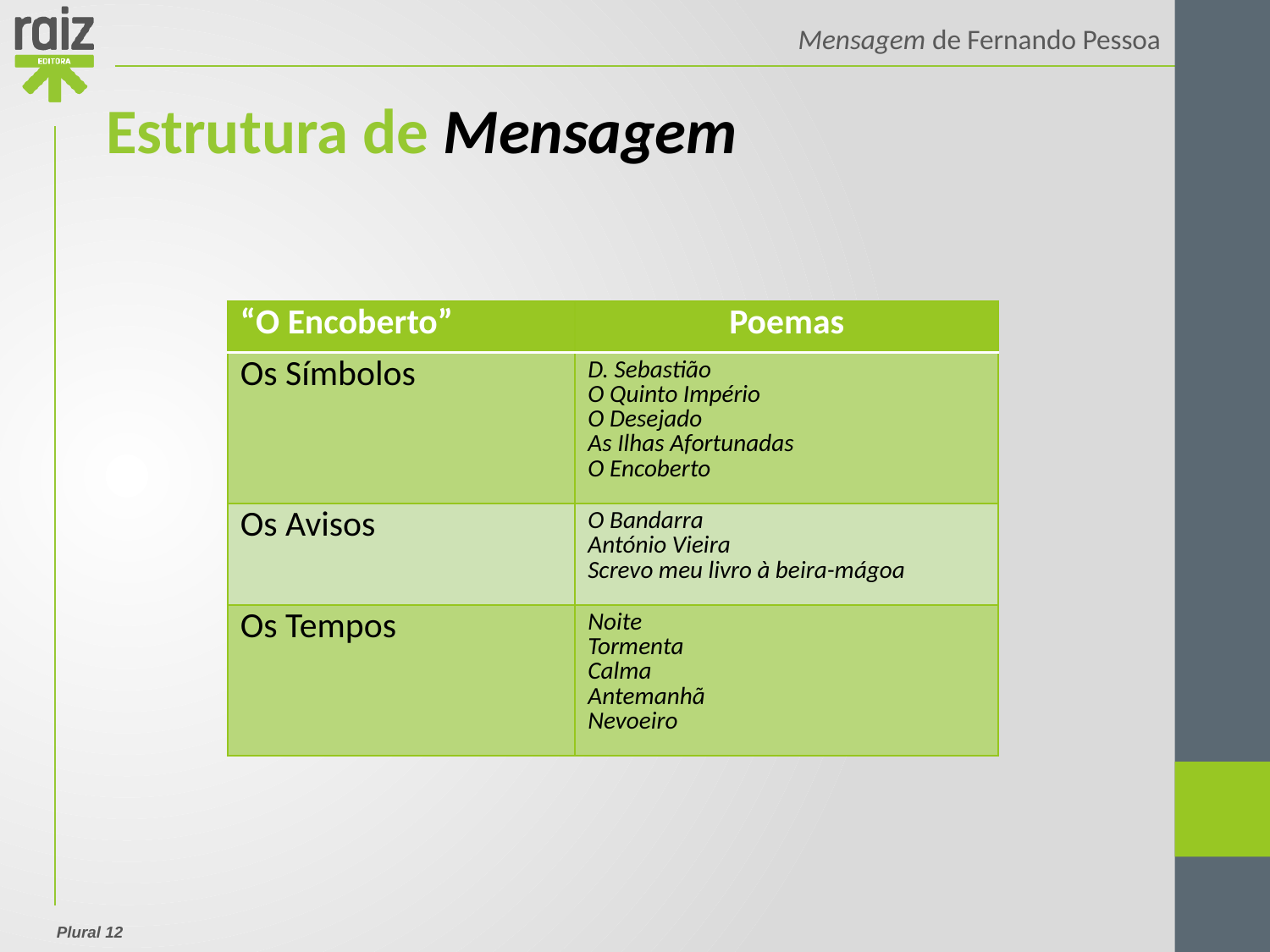

Estrutura de Mensagem
| “O Encoberto” | Poemas |
| --- | --- |
| Os Símbolos | D. Sebastião O Quinto Império O Desejado As Ilhas Afortunadas O Encoberto |
| Os Avisos | O Bandarra António Vieira Screvo meu livro à beira-mágoa |
| Os Tempos | Noite Tormenta Calma Antemanhã Nevoeiro |